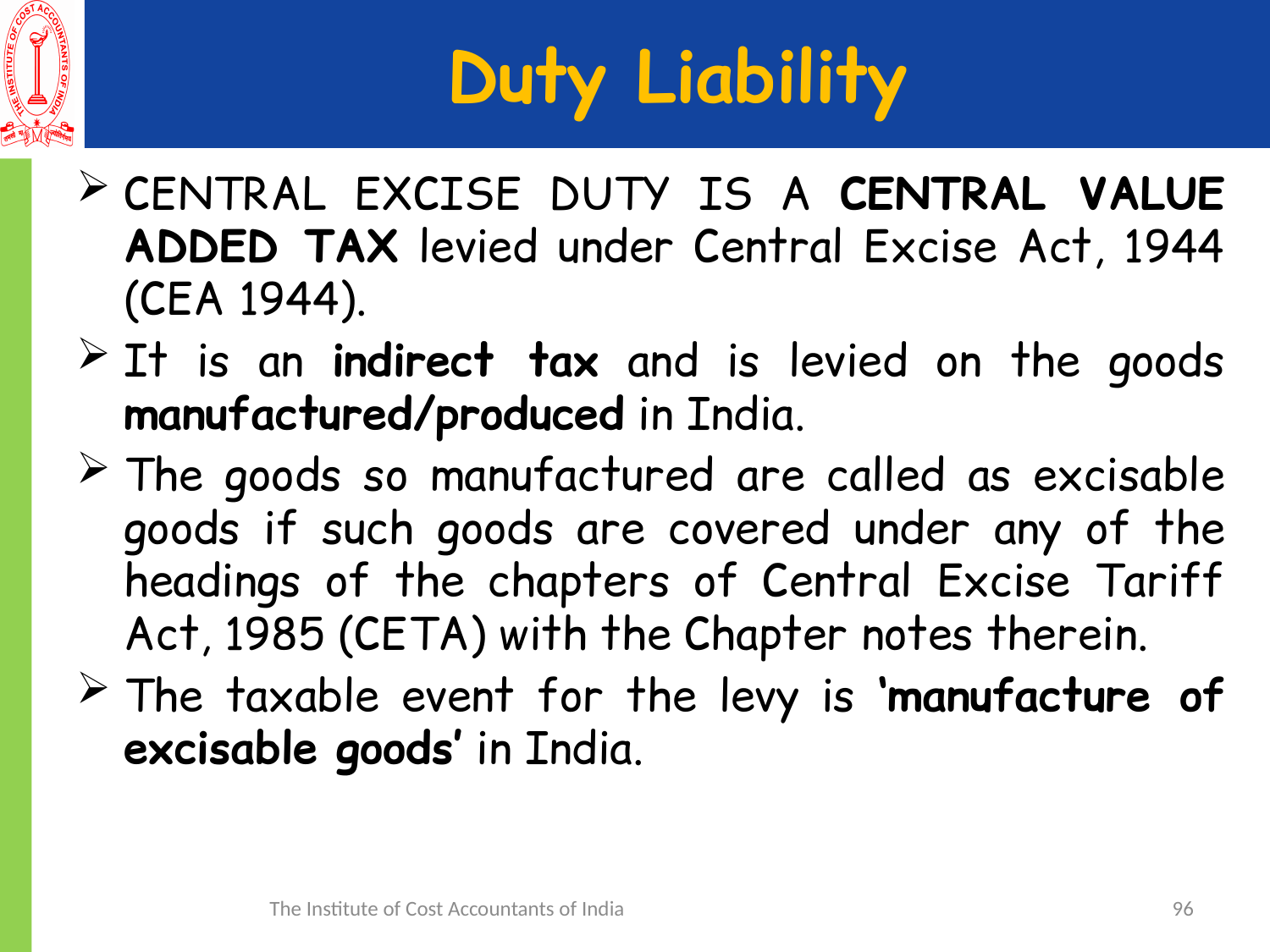

# Duty Liability
CENTRAL EXCISE DUTY IS A CENTRAL VALUE ADDED TAX levied under Central Excise Act, 1944 (CEA 1944).
It is an indirect tax and is levied on the goods manufactured/produced in India.
The goods so manufactured are called as excisable goods if such goods are covered under any of the headings of the chapters of Central Excise Tariff Act, 1985 (CETA) with the Chapter notes therein.
The taxable event for the levy is ‘manufacture of excisable goods’ in India.

The Institute of Cost Accountants of India
96